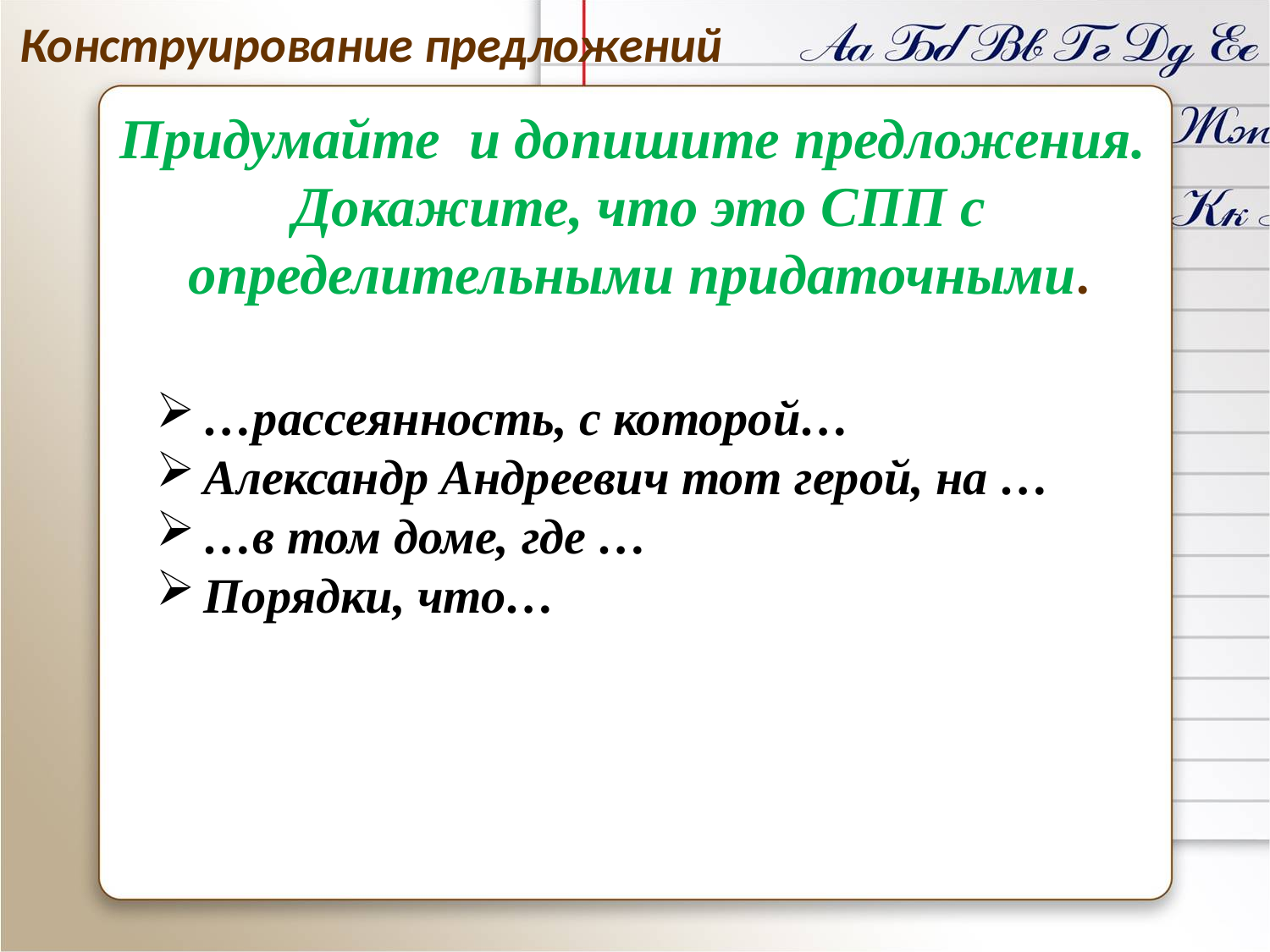

Конструирование предложений
Придумайте  и допишите предложения.
Докажите, что это СПП с определительными придаточными.
…рассеянность, с которой…
Александр Андреевич тот герой, на …
…в том доме, где …
Порядки, что…